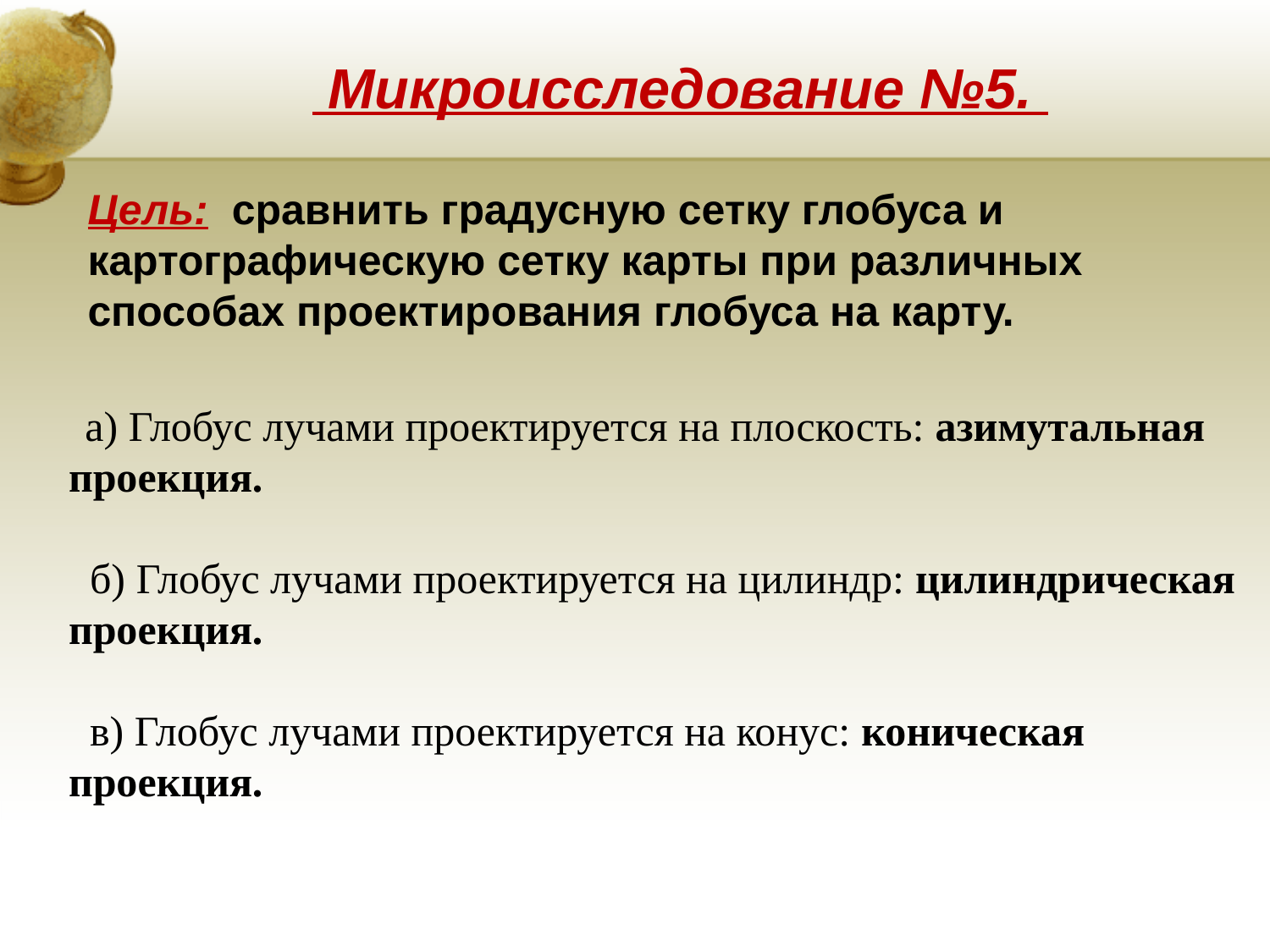

# Микроисследование №5.
Цель:  сравнить градусную сетку глобуса и картографическую сетку карты при различных способах проектирования глобуса на карту.
а) Глобус лучами проектируется на плоскость: азимутальная
  проекция.

    б) Глобус лучами проектируется на цилиндр: цилиндрическая
  проекция.

    в) Глобус лучами проектируется на конус: коническая
  проекция.